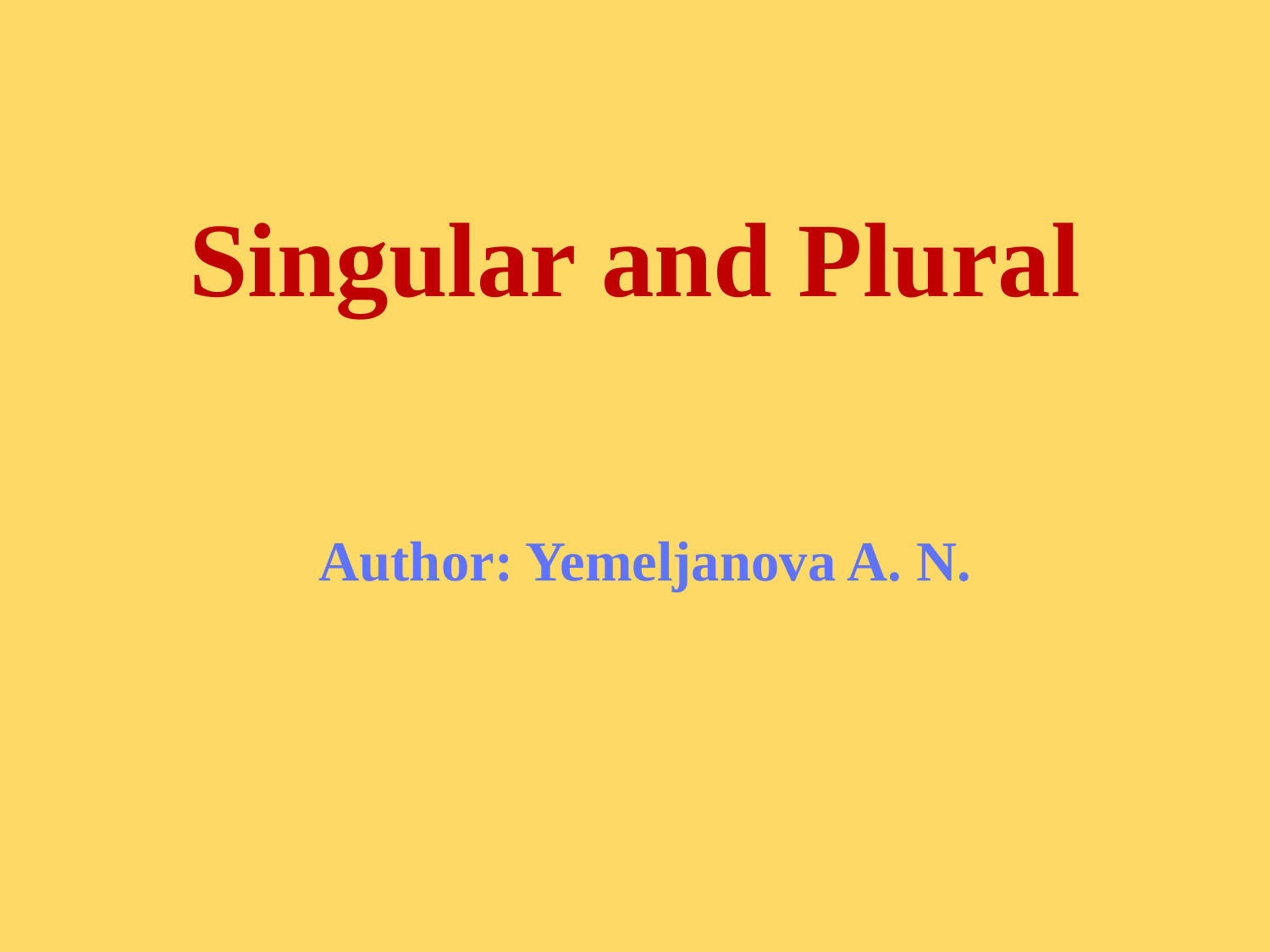

# Singular and Plural
Author: Yemeljanova A. N.